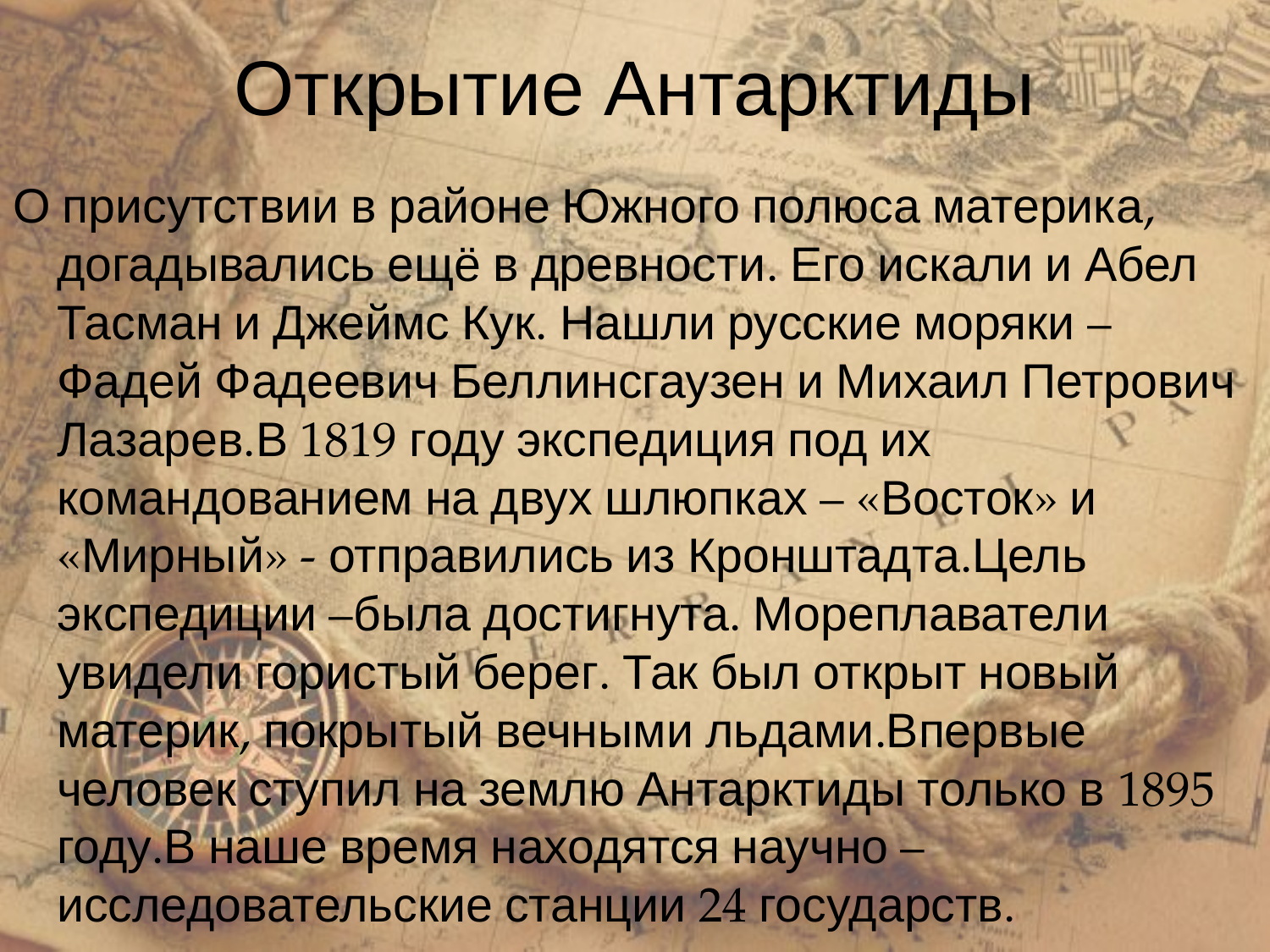

# Открытие Антарктиды
О присутствии в районе Южного полюса материка, догадывались ещё в древности. Его искали и Абел Тасман и Джеймс Кук. Нашли русские моряки – Фадей Фадеевич Беллинсгаузен и Михаил Петрович Лазарев.В 1819 году экспедиция под их командованием на двух шлюпках – «Восток» и «Мирный» - отправились из Кронштадта.Цель экспедиции –была достигнута. Мореплаватели увидели гористый берег. Так был открыт новый материк, покрытый вечными льдами.Впервые человек ступил на землю Антарктиды только в 1895 году.В наше время находятся научно – исследовательские станции 24 государств.